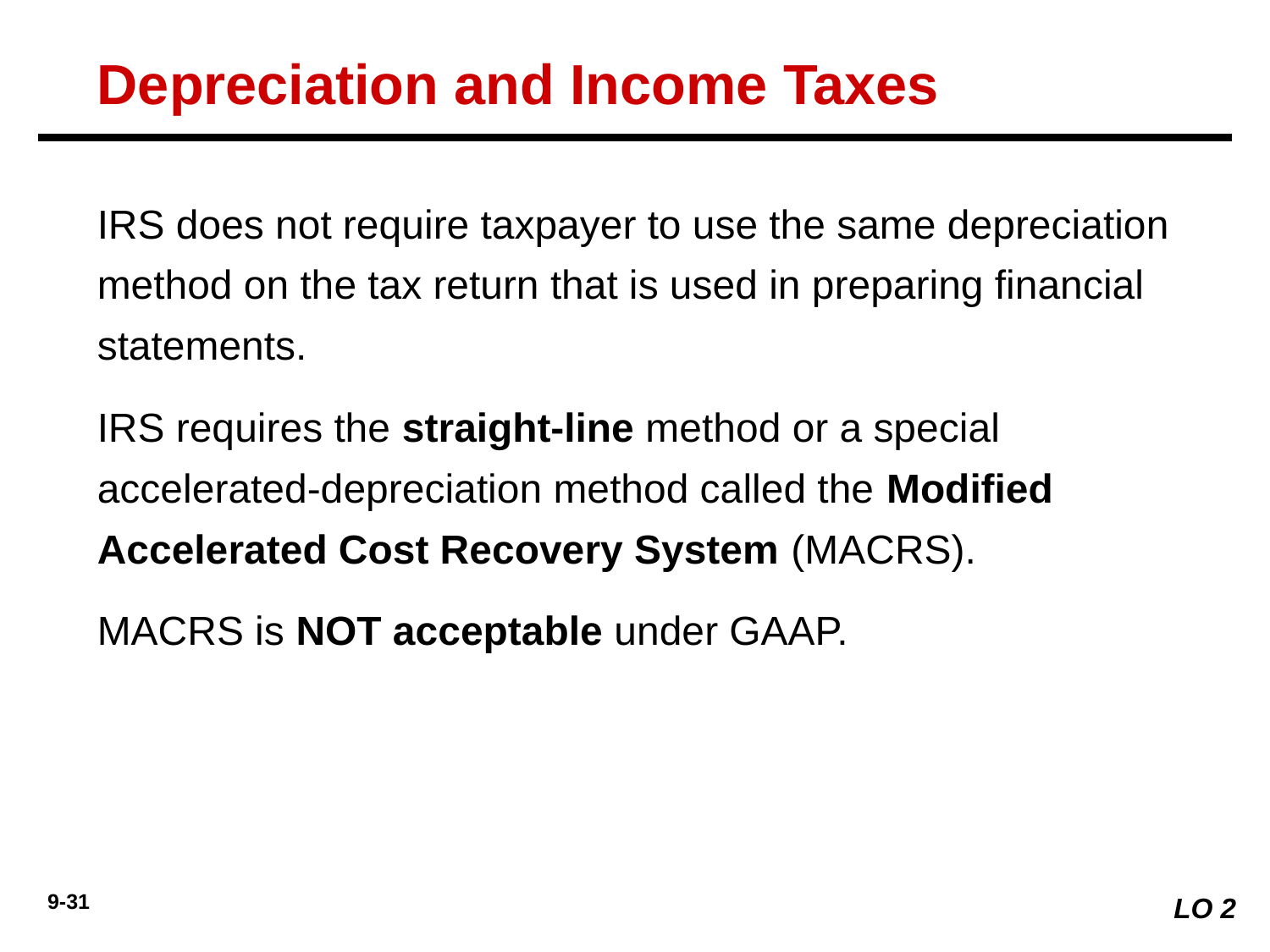

Depreciation and Income Taxes

IRS does not require taxpayer to use the same depreciation method on the tax return that is used in preparing financial statements.
IRS requires the straight-line method or a special accelerated-depreciation method called the Modified Accelerated Cost Recovery System (MACRS).
MACRS is NOT acceptable under GAAP.
LO 2